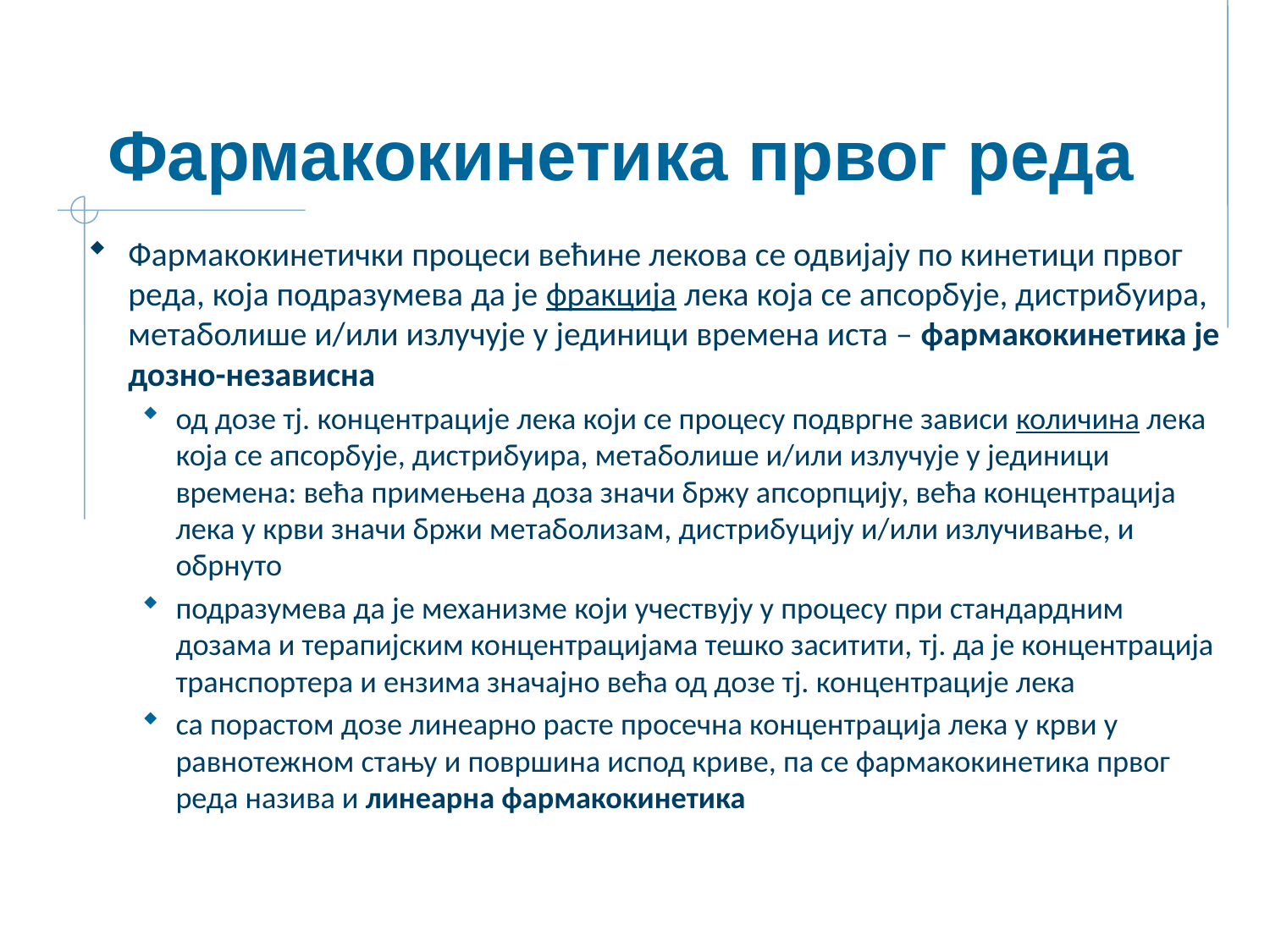

# Фармакокинетика првог реда
Фармакокинетички процеси већине лекова се одвијају по кинетици првог реда, која подразумева да је фракција лека која се апсорбује, дистрибуира, метаболише и/или излучује у јединици времена иста – фармакокинетика је дозно-независна
од дозе тј. концентрације лека који се процесу подвргне зависи количина лека која се апсорбује, дистрибуира, метаболише и/или излучује у јединици времена: већа примењена доза значи бржу апсорпцију, већа концентрација лека у крви значи бржи метаболизам, дистрибуцију и/или излучивање, и обрнуто
подразумева да је механизме који учествују у процесу при стандардним дозама и терапијским концентрацијама тешко заситити, тј. да је концентрација транспортера и ензима значајно већа од дозе тј. концентрације лека
са порастом дозе линеарно расте просечна концентрација лека у крви у равнотежном стању и површина испод криве, па се фармакокинетика првог реда назива и линеарна фармакокинетика